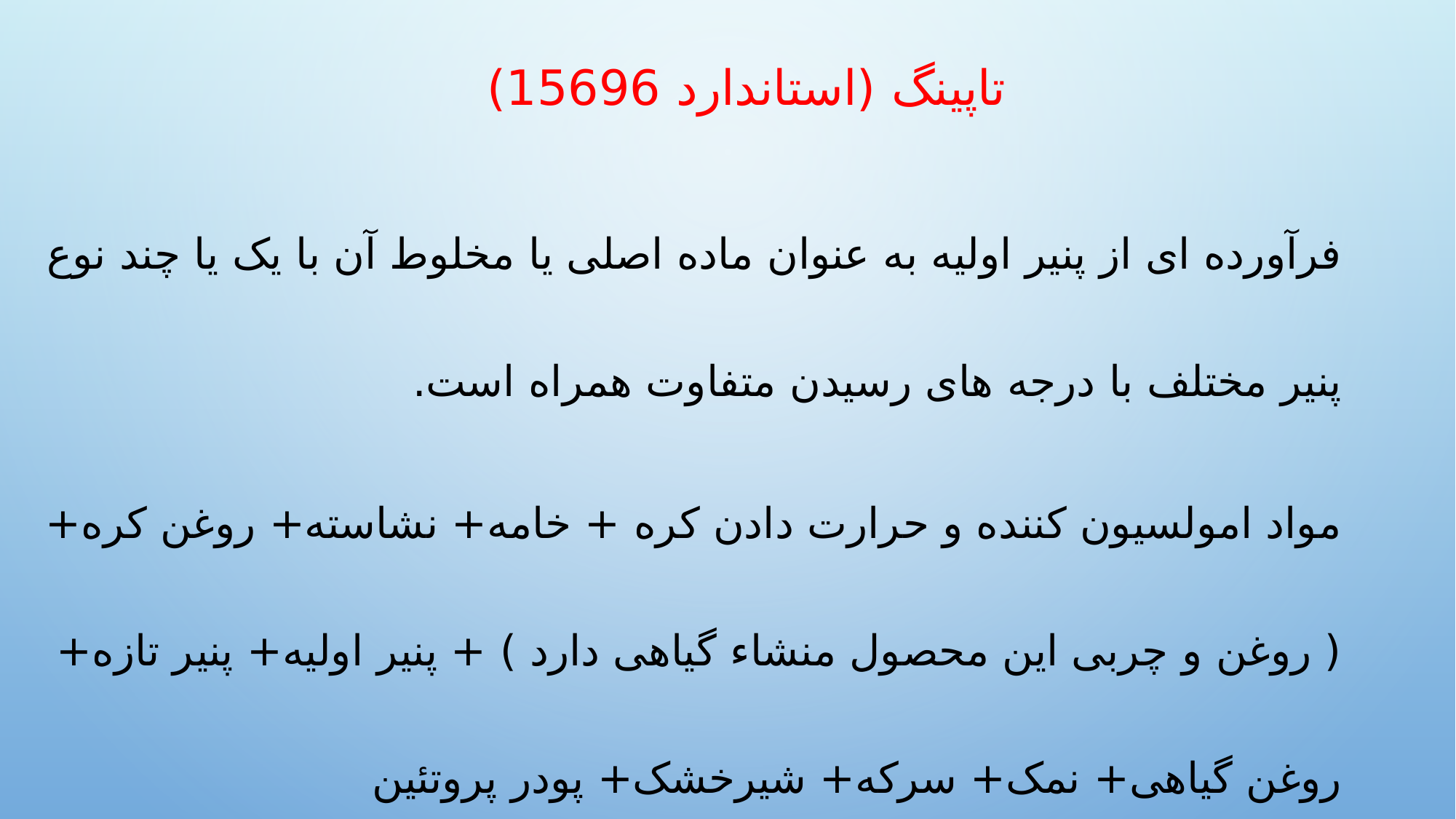

# تاپینگ (استاندارد 15696)
فرآورده ای از پنیر اولیه به عنوان ماده اصلی یا مخلوط آن با یک یا چند نوع پنیر مختلف با درجه های رسیدن متفاوت همراه است.
مواد امولسیون کننده و حرارت دادن کره + خامه+ نشاسته+ روغن کره+ ( روغن و چربی این محصول منشاء گیاهی دارد ) + پنیر اولیه+ پنیر تازه+ روغن گیاهی+ نمک+ سرکه+ شیرخشک+ پودر پروتئین